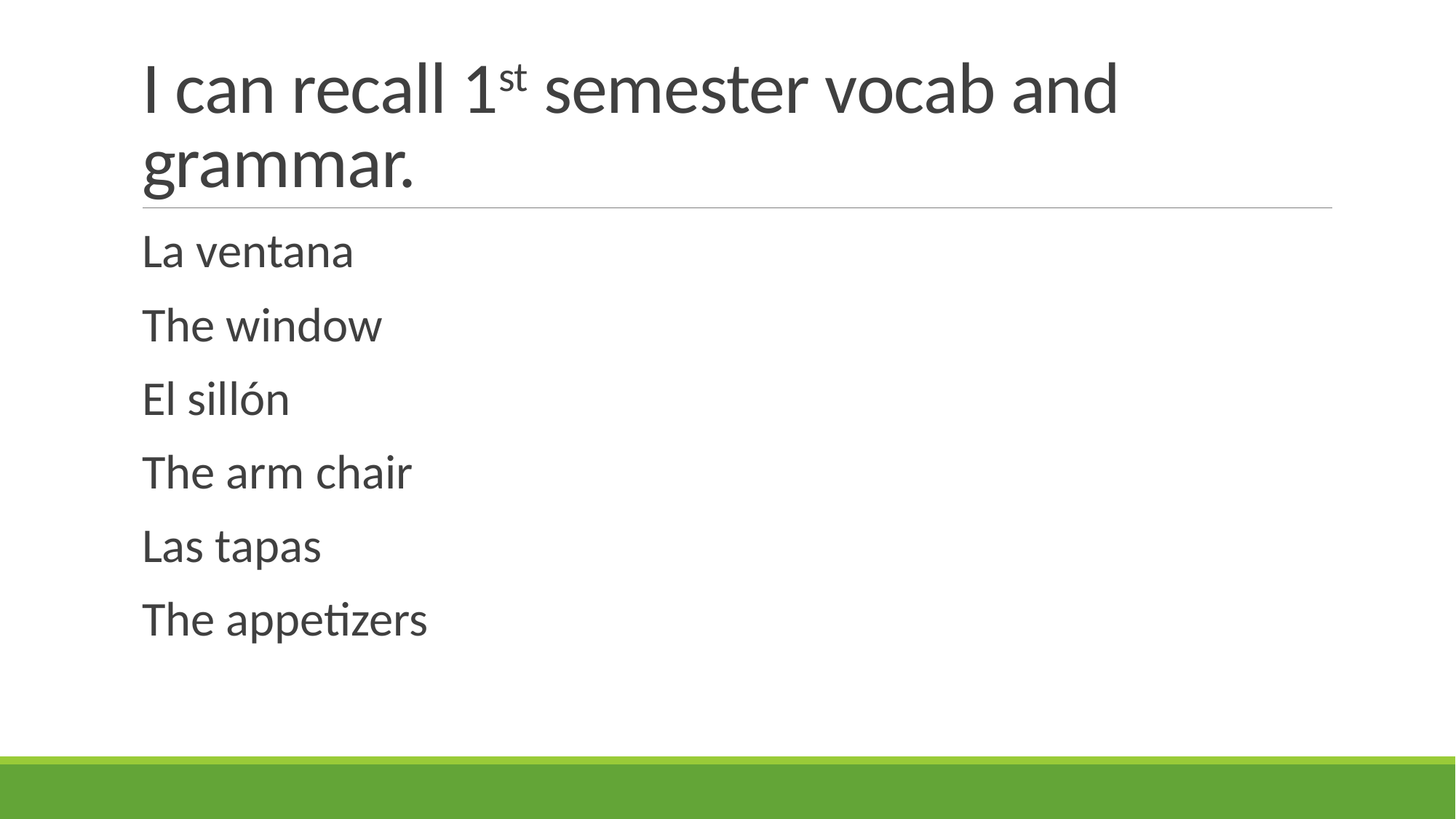

# I can recall 1st semester vocab and grammar.
La ventana
The window
El sillón
The arm chair
Las tapas
The appetizers